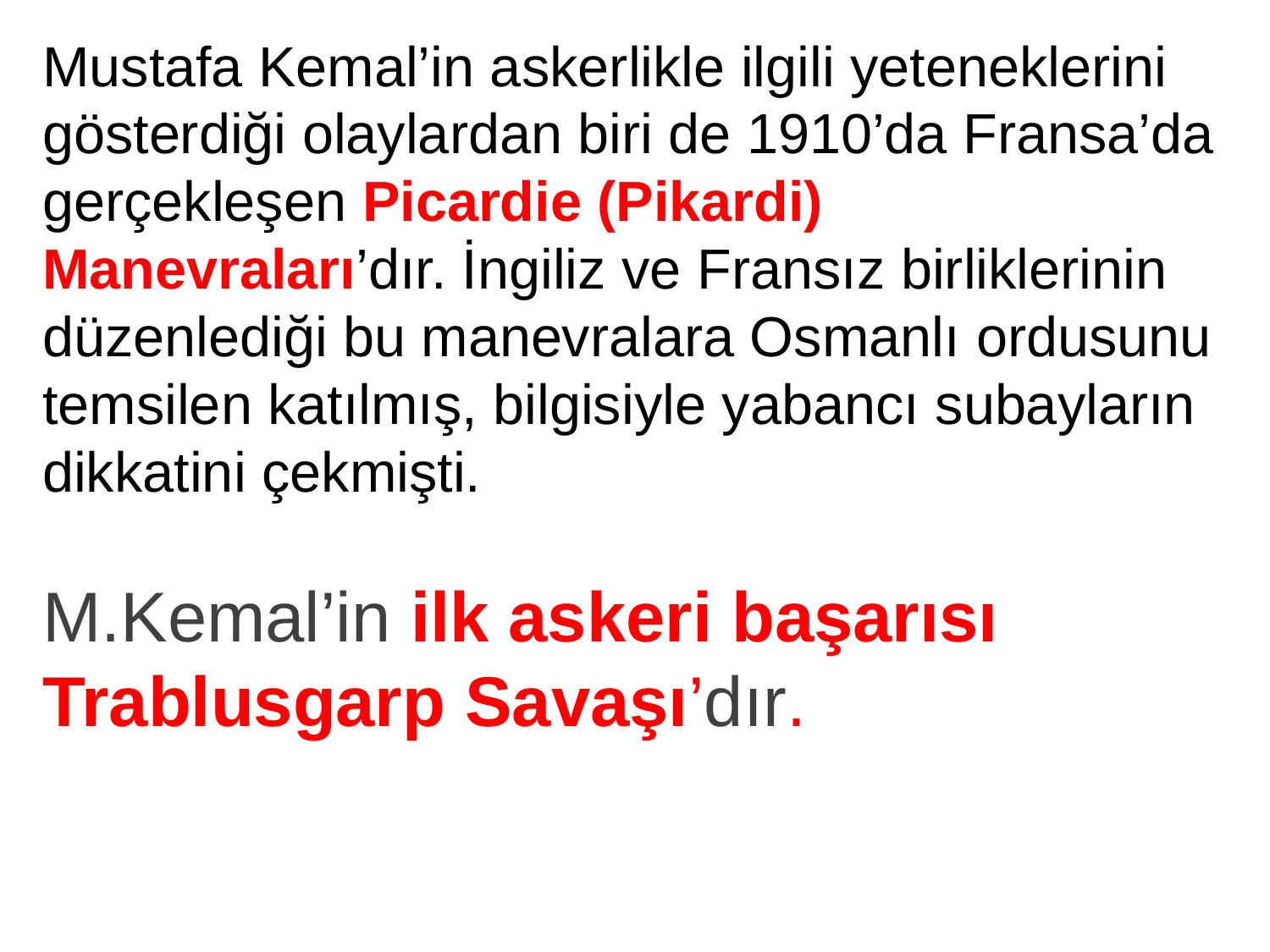

Mustafa Kemal’in askerlikle ilgili yeteneklerini gösterdiği olaylardan biri de 1910’da Fransa’da gerçekleşen Picardie (Pikardi) Manevraları’dır. İngiliz ve Fransız birliklerinin düzenlediği bu manevralara Osmanlı ordusunu temsilen katılmış, bilgisiyle yabancı subayların dikkatini çekmişti.

M.Kemal’in ilk askeri başarısı Trablusgarp Savaşı’dır.